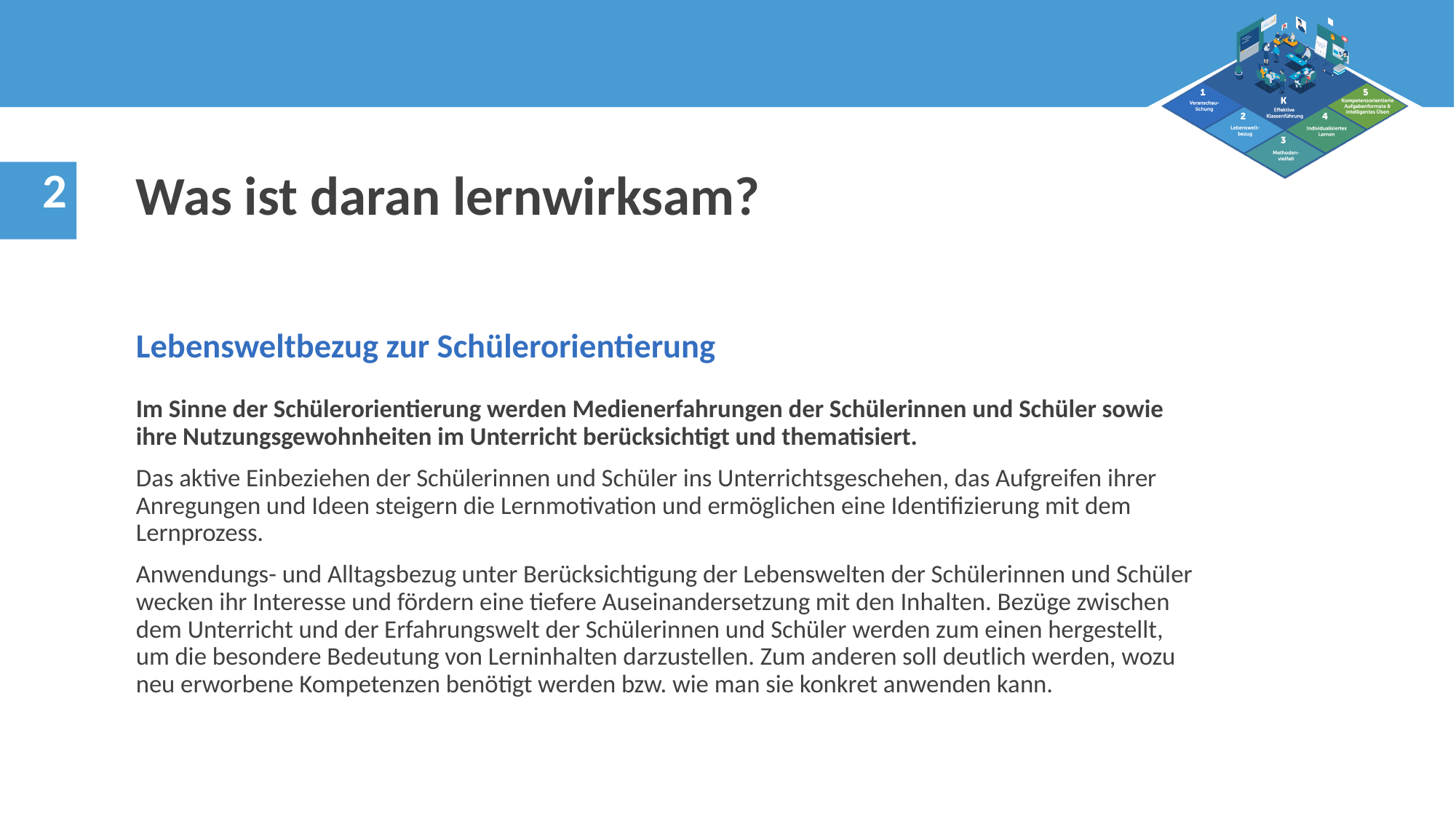

Was ist daran lernwirksam?
Lebensweltbezug zur Schülerorientierung
Im Sinne der Schülerorientierung werden Medienerfahrungen der Schülerinnen und Schüler sowie ihre Nutzungsgewohnheiten im Unterricht berücksichtigt und thematisiert.
Das aktive Einbeziehen der Schülerinnen und Schüler ins Unterrichtsgeschehen, das Aufgreifen ihrer Anregungen und Ideen steigern die Lernmotivation und ermöglichen eine Identifizierung mit dem Lernprozess.
Anwendungs- und Alltagsbezug unter Berücksichtigung der Lebenswelten der Schülerinnen und Schüler wecken ihr Interesse und fördern eine tiefere Auseinandersetzung mit den Inhalten. Bezüge zwischen dem Unterricht und der Erfahrungswelt der Schülerinnen und Schüler werden zum einen hergestellt, um die besondere Bedeutung von Lerninhalten darzustellen. Zum anderen soll deutlich werden, wozu neu erworbene Kompetenzen benötigt werden bzw. wie man sie konkret anwenden kann.